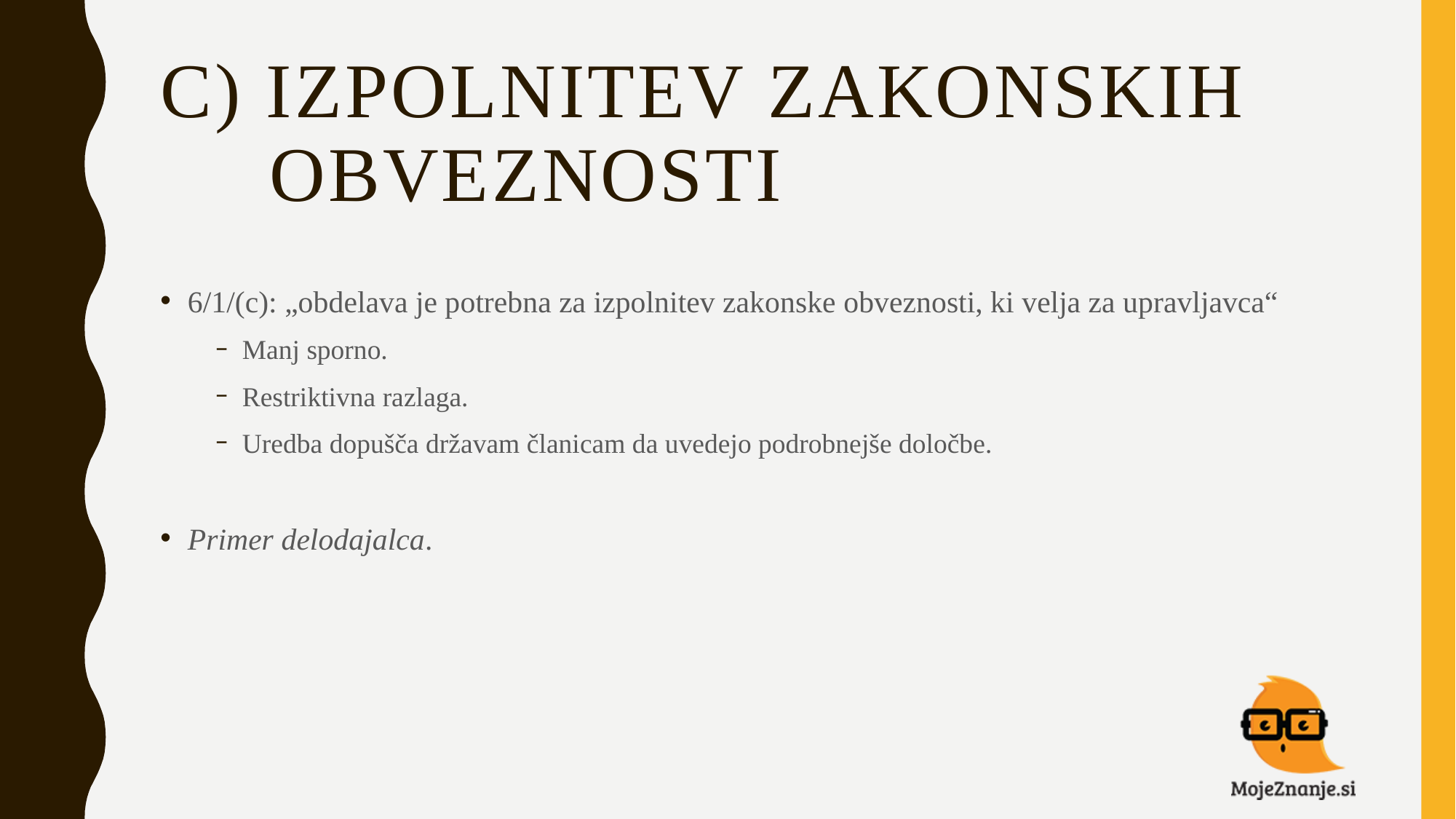

# C) IZPOLNITEV ZAKONSKIH 	OBVEZNOSTI
6/1/(c): „obdelava je potrebna za izpolnitev zakonske obveznosti, ki velja za upravljavca“
Manj sporno.
Restriktivna razlaga.
Uredba dopušča državam članicam da uvedejo podrobnejše določbe.

Primer delodajalca.